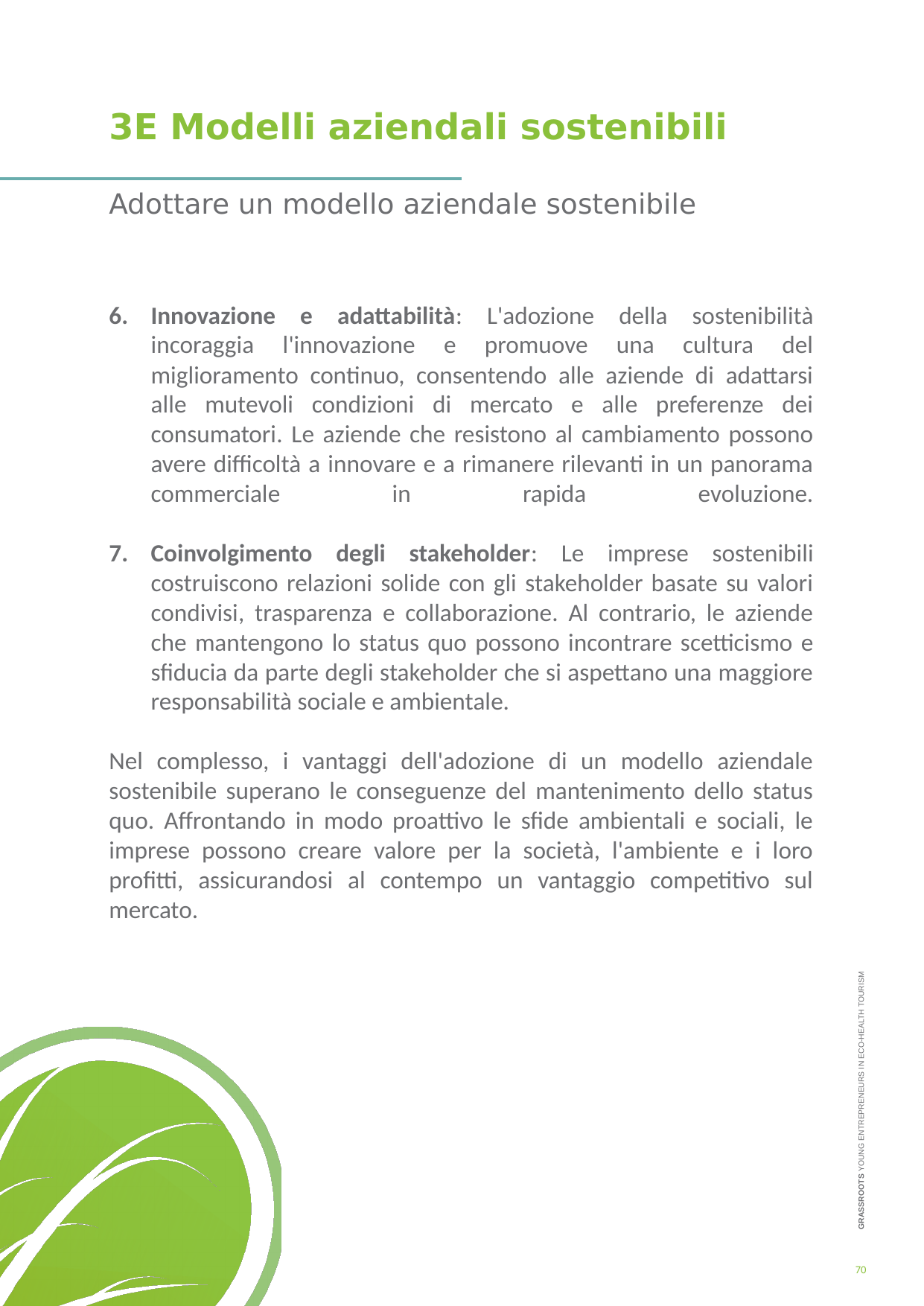

3E Modelli aziendali sostenibili
Adottare un modello aziendale sostenibile
Innovazione e adattabilità: L'adozione della sostenibilità incoraggia l'innovazione e promuove una cultura del miglioramento continuo, consentendo alle aziende di adattarsi alle mutevoli condizioni di mercato e alle preferenze dei consumatori. Le aziende che resistono al cambiamento possono avere difficoltà a innovare e a rimanere rilevanti in un panorama commerciale in rapida evoluzione.
Coinvolgimento degli stakeholder: Le imprese sostenibili costruiscono relazioni solide con gli stakeholder basate su valori condivisi, trasparenza e collaborazione. Al contrario, le aziende che mantengono lo status quo possono incontrare scetticismo e sfiducia da parte degli stakeholder che si aspettano una maggiore responsabilità sociale e ambientale.

Nel complesso, i vantaggi dell'adozione di un modello aziendale sostenibile superano le conseguenze del mantenimento dello status quo. Affrontando in modo proattivo le sfide ambientali e sociali, le imprese possono creare valore per la società, l'ambiente e i loro profitti, assicurandosi al contempo un vantaggio competitivo sul mercato.

70